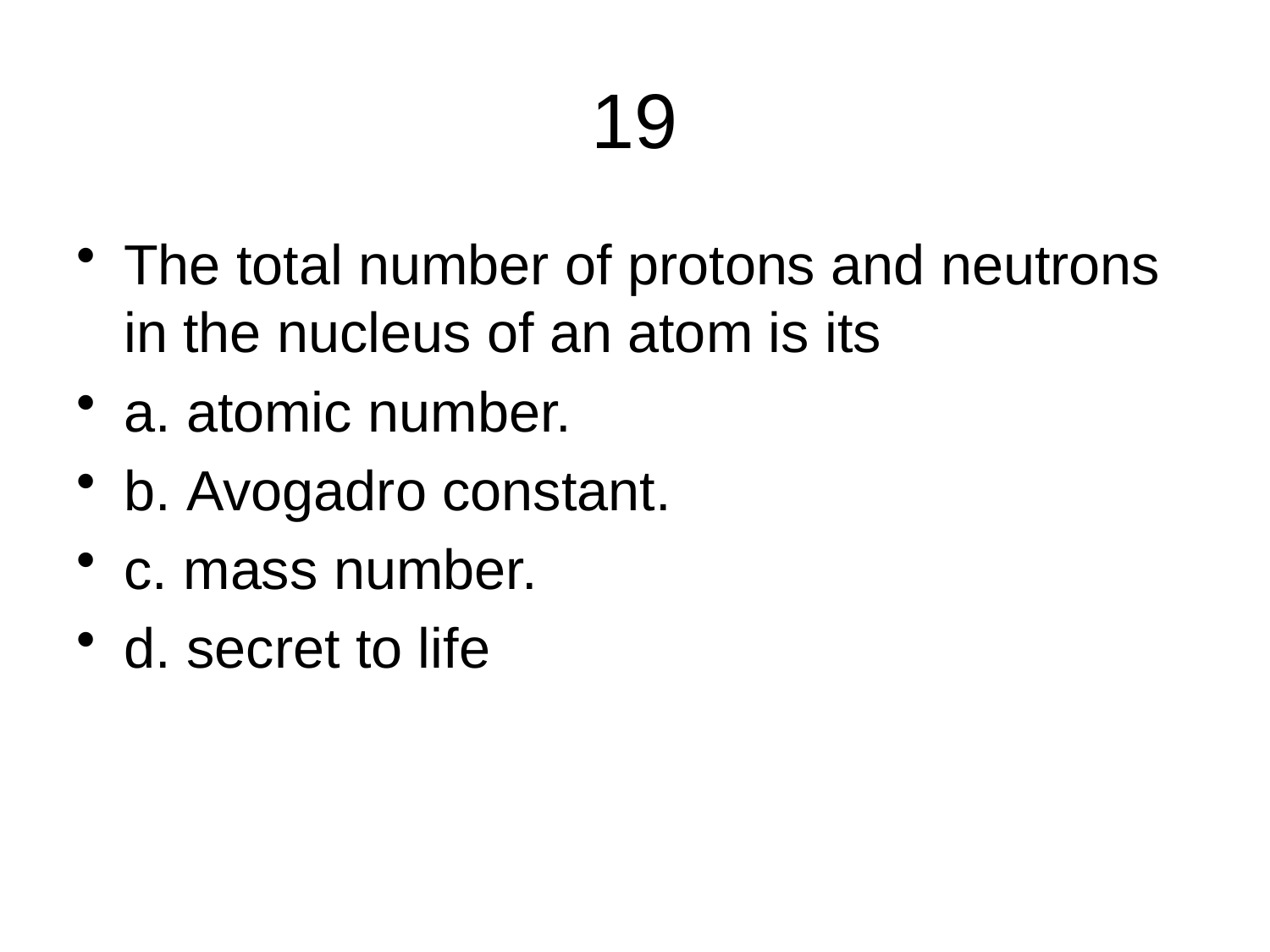

# 19
The total number of protons and neutrons in the nucleus of an atom is its
a. atomic number.
b. Avogadro constant.
c. mass number.
d. secret to life